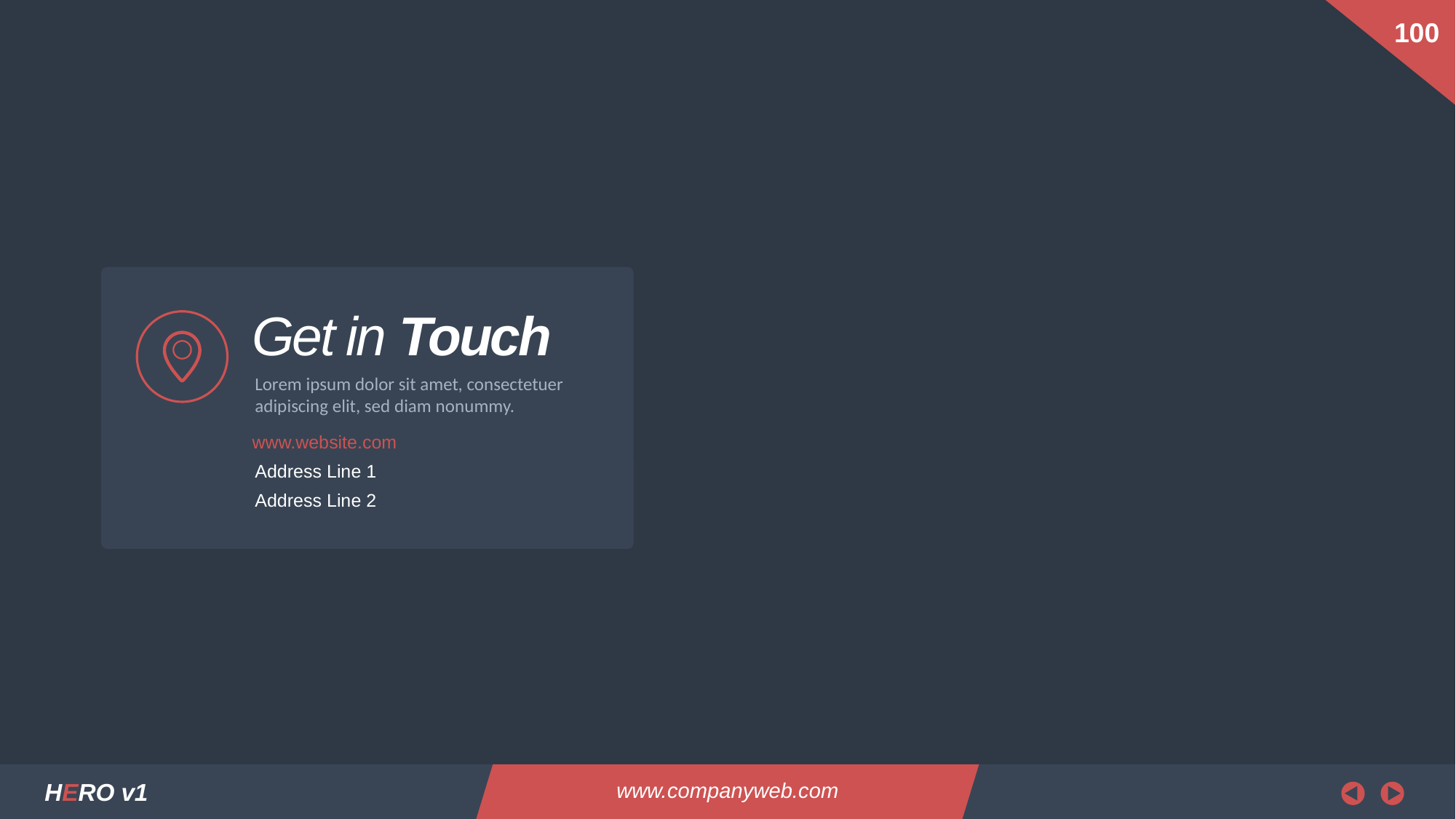

Get in Touch

Lorem ipsum dolor sit amet, consectetuer adipiscing elit, sed diam nonummy.
www.website.com
Address Line 1
Address Line 2